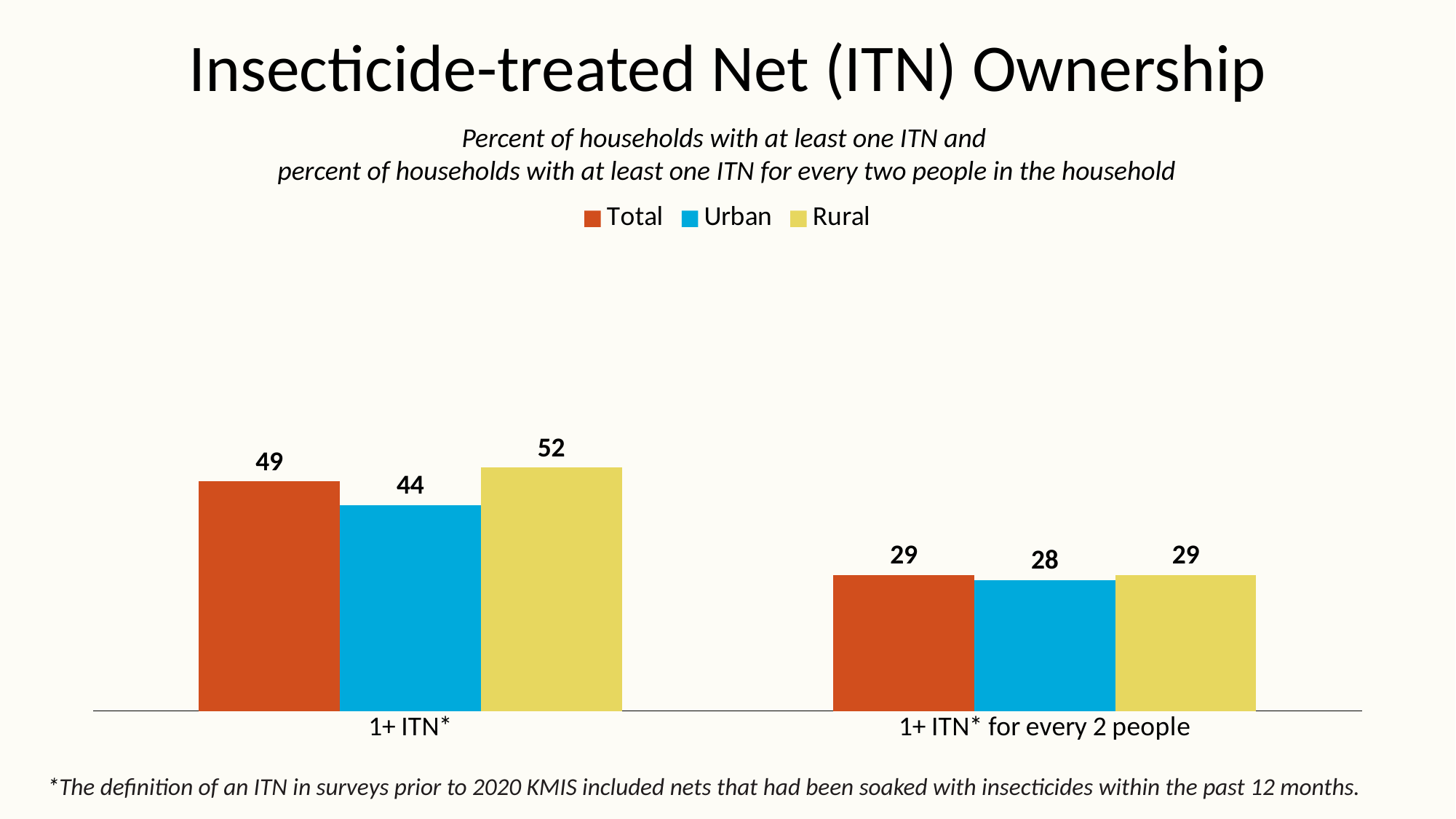

# Insecticide-treated Net (ITN) Ownership
Percent of households with at least one ITN and
percent of households with at least one ITN for every two people in the household

### Chart

| Category | Total | Urban | Rural |
|---|---|---|---|
| 1+ ITN* | 49.0 | 44.0 | 52.0 |
| 1+ ITN* for every 2 people | 29.0 | 28.0 | 29.0 |
*The definition of an ITN in surveys prior to 2020 KMIS included nets that had been soaked with insecticides within the past 12 months.